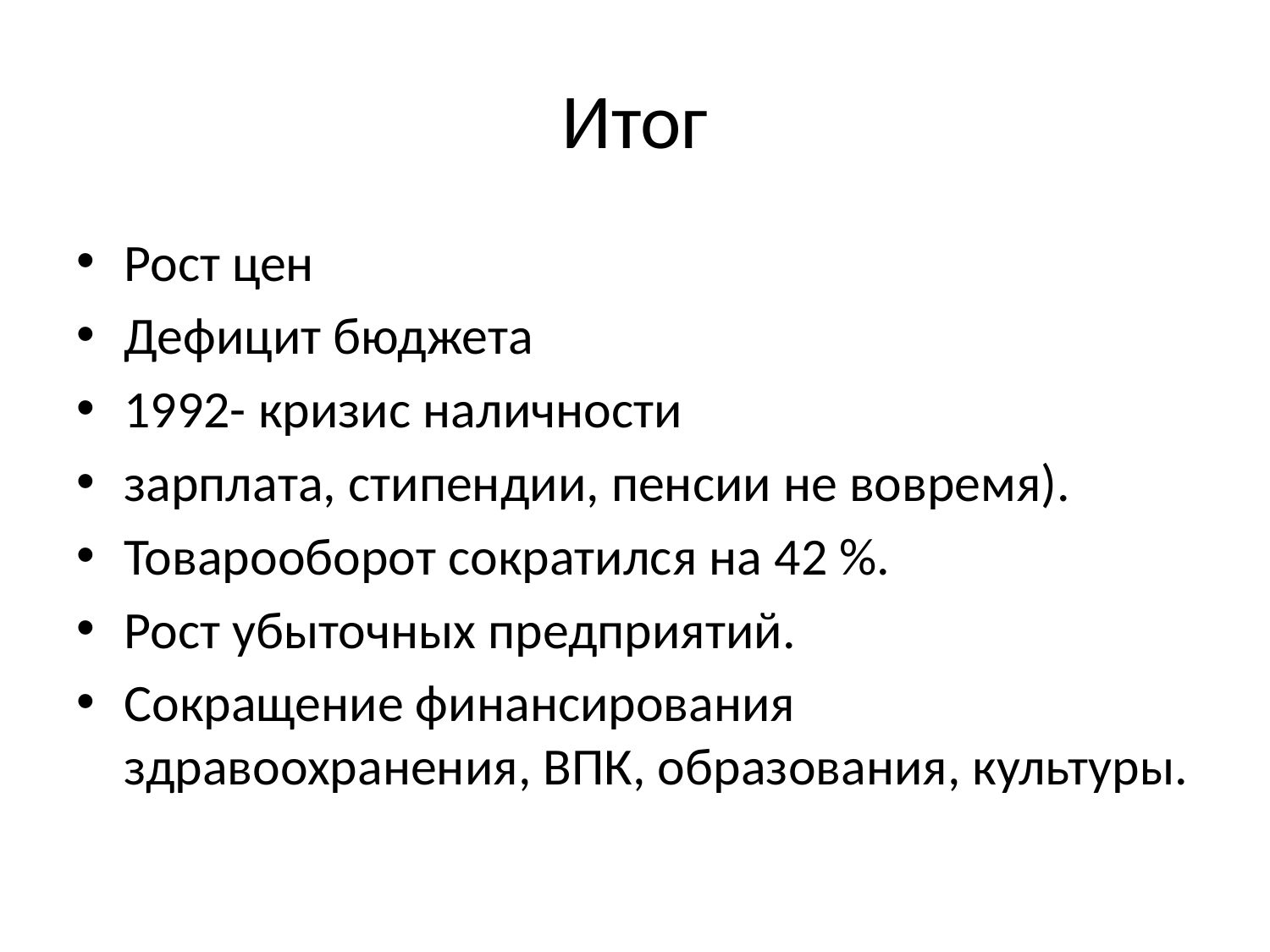

# Итог
Рост цен
Дефицит бюджета
1992- кризис наличности
зарплата, стипендии, пенсии не вовремя).
Товарооборот сократился на 42 %.
Рост убыточных предприятий.
Сокращение финансирования здравоохранения, ВПК, образования, культуры.